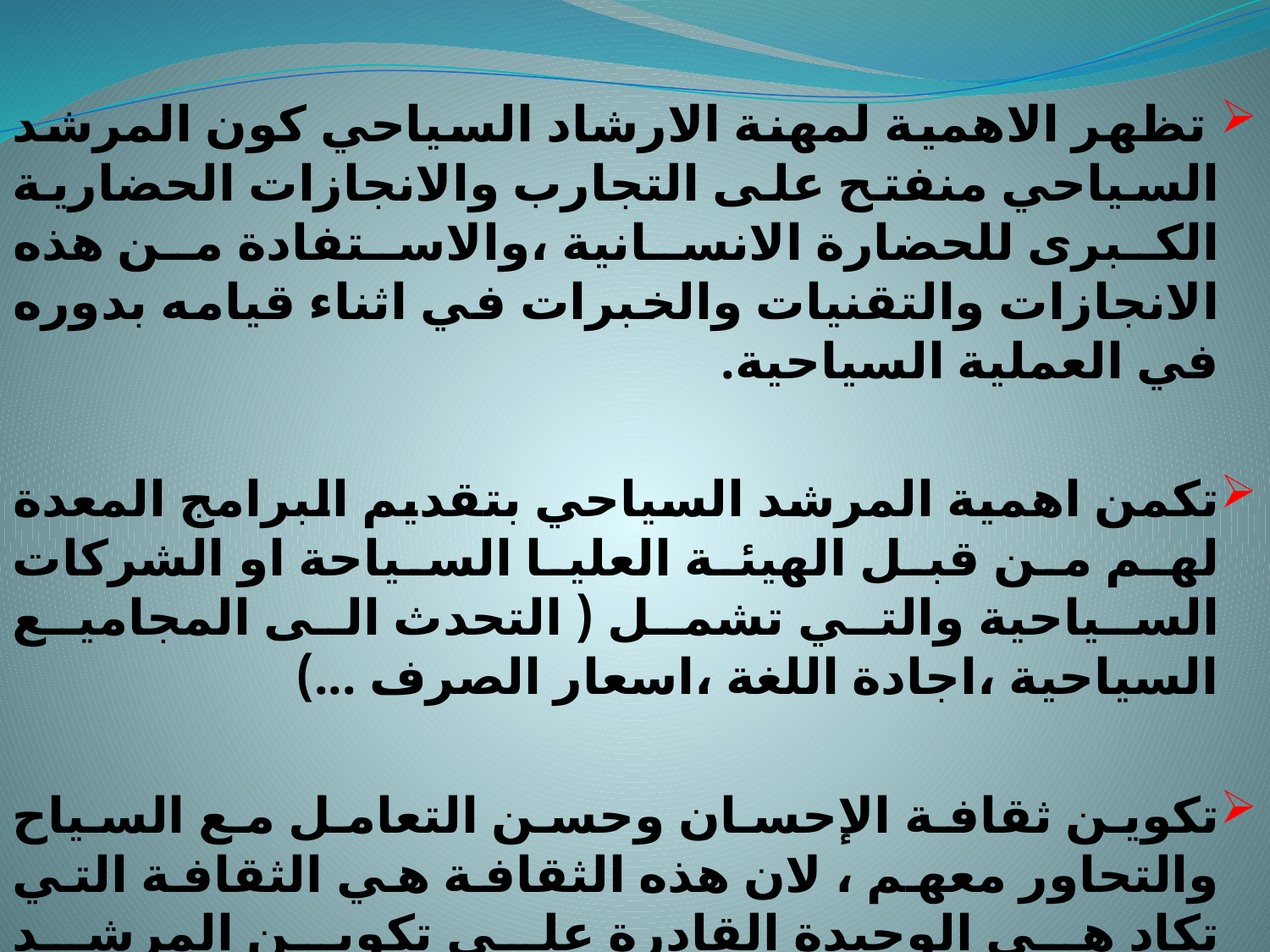

تظهر الاهمية لمهنة الارشاد السياحي كون المرشد السياحي منفتح على التجارب والانجازات الحضارية الكبرى للحضارة الانسانية ،والاستفادة من هذه الانجازات والتقنيات والخبرات في اثناء قيامه بدوره في العملية السياحية.

تكمن اهمية المرشد السياحي بتقديم البرامج المعدة لهم من قبل الهيئة العليا السياحة او الشركات السياحية والتي تشمل ( التحدث الى المجاميع السياحية ،اجادة اللغة ،اسعار الصرف ...)

تكوين ثقافة الإحسان وحسن التعامل مع السياح والتحاور معهم ، لان هذه الثقافة هي الثقافة التي تكاد هي الوحيدة القادرة على تكوين المرشد السياحي وتجعله حسن الطبع والتكيف مع السياح في القطاع السياحي.